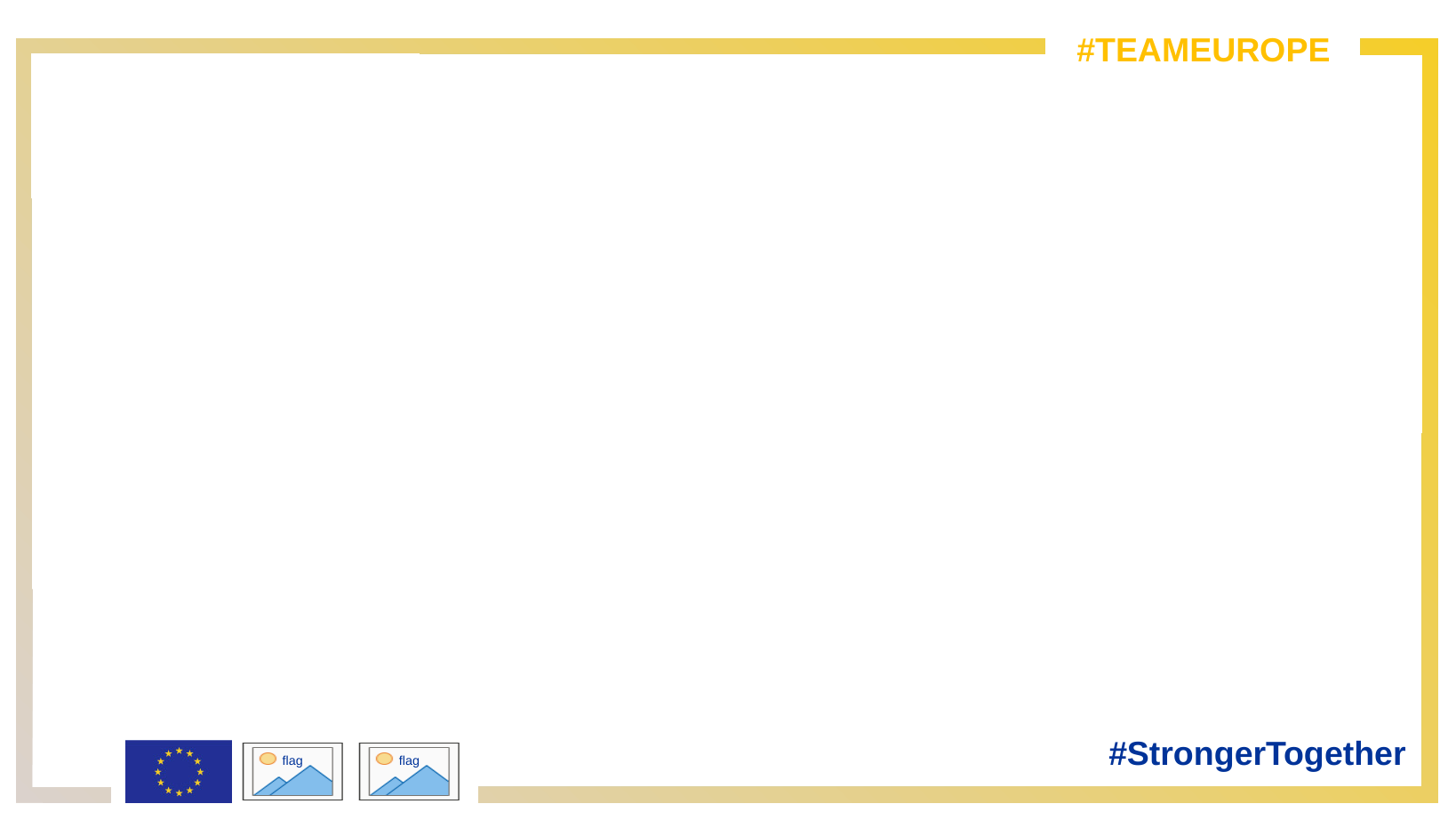

If the text is more visible in white
Select the text > Home > A > white

#TEAMEUROPE

#StrongerTogether